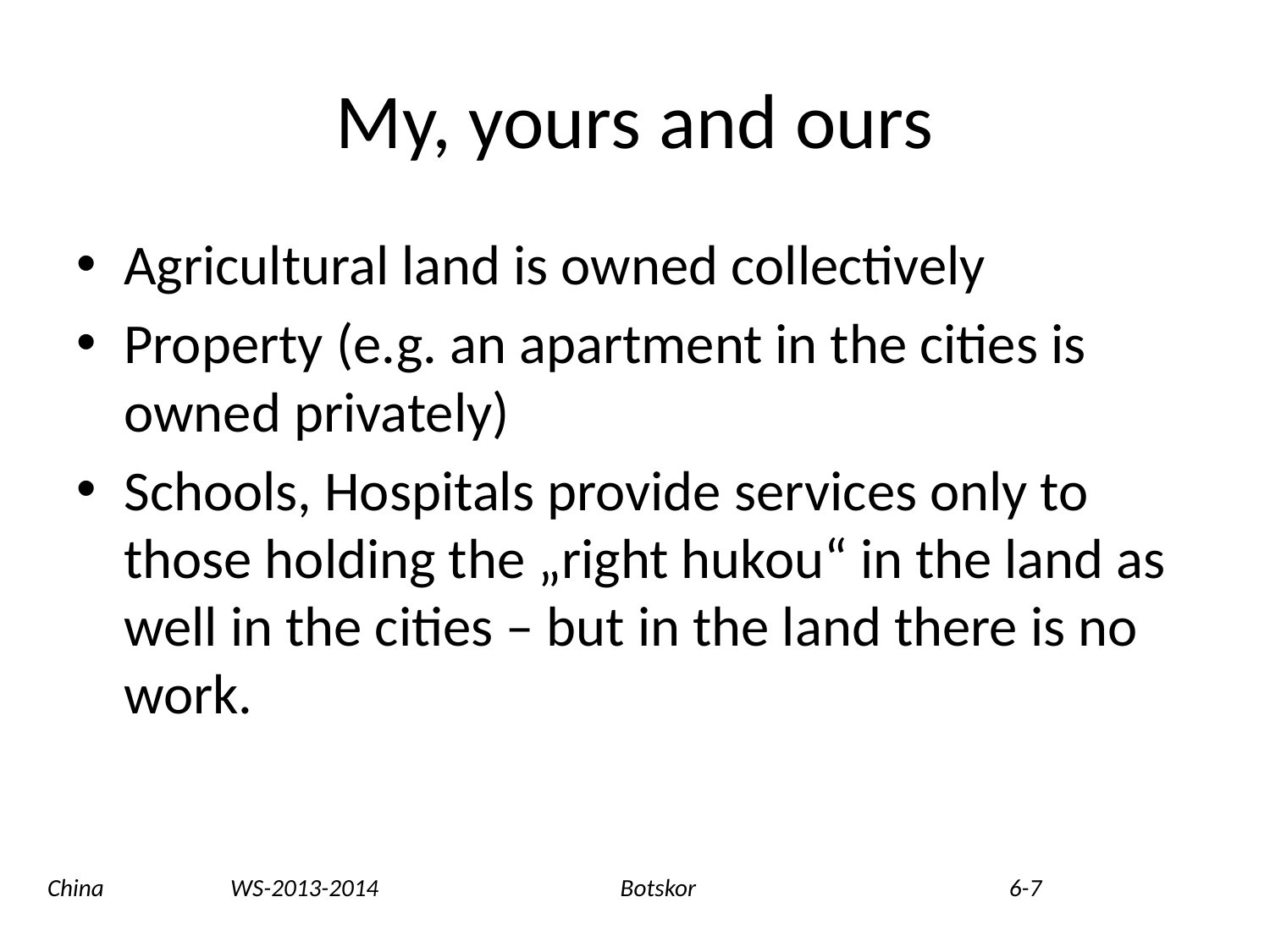

# My, yours and ours
Agricultural land is owned collectively
Property (e.g. an apartment in the cities is owned privately)
Schools, Hospitals provide services only to those holding the „right hukou“ in the land as well in the cities – but in the land there is no work.
China                       WS-2013-2014                                            Botskor                                                         6-7